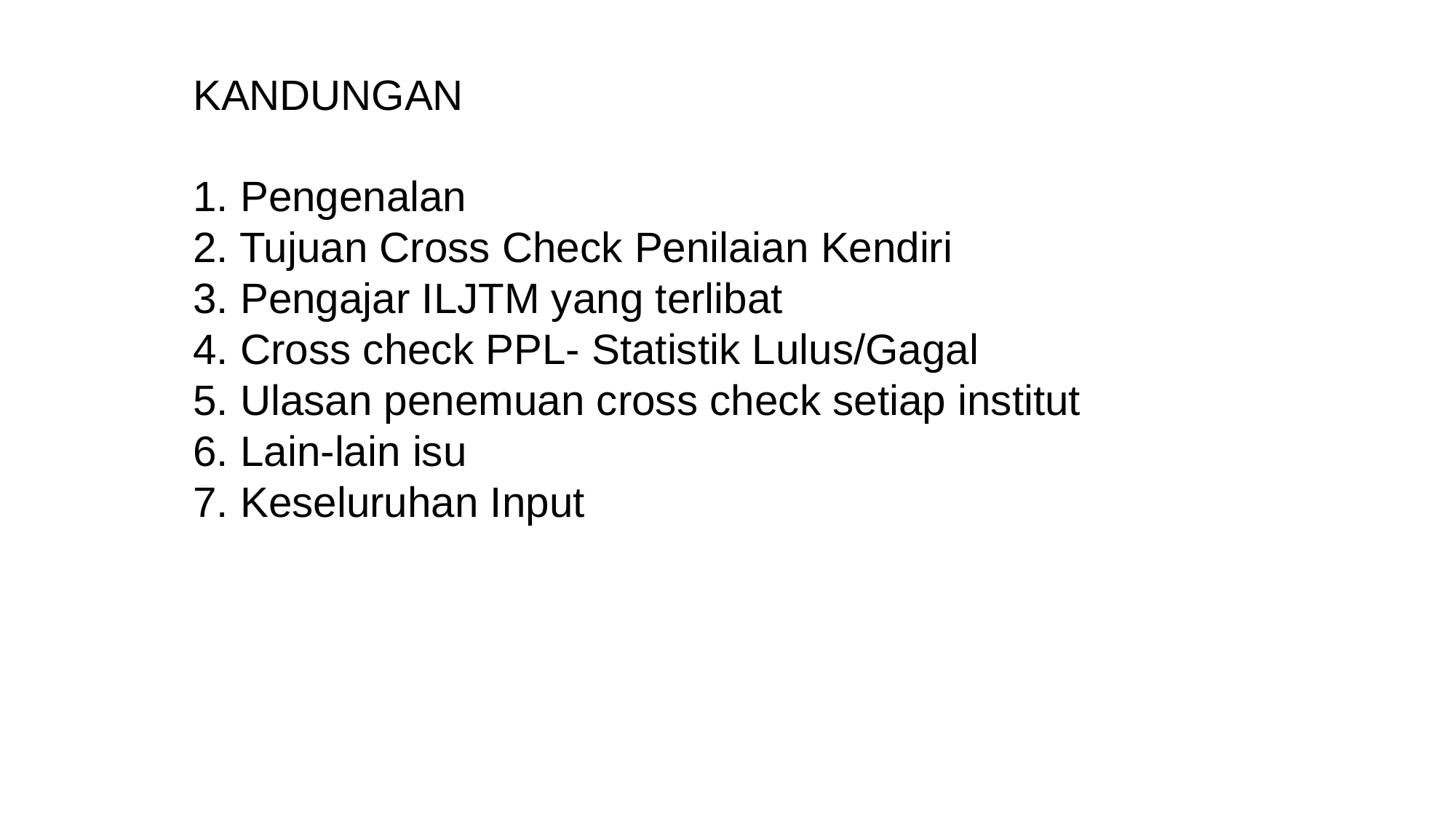

KANDUNGAN

1. Pengenalan
2. Tujuan Cross Check Penilaian Kendiri
3. Pengajar ILJTM yang terlibat
4. Cross check PPL- Statistik Lulus/Gagal
5. Ulasan penemuan cross check setiap institut
6. Lain-lain isu
7. Keseluruhan Input